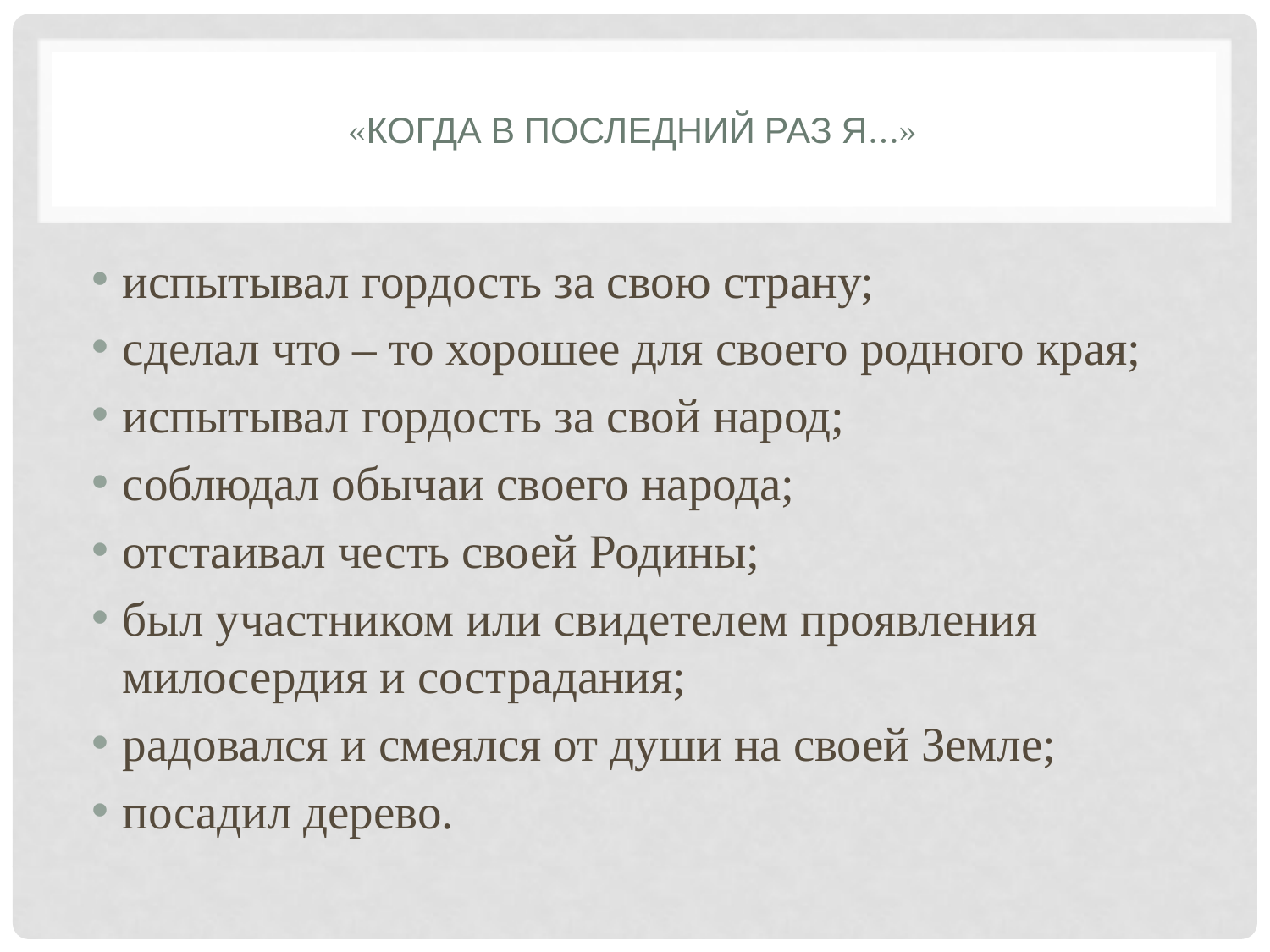

# «Когда в последний раз я…»
испытывал гордость за свою страну;
сделал что – то хорошее для своего родного края;
испытывал гордость за свой народ;
соблюдал обычаи своего народа;
отстаивал честь своей Родины;
был участником или свидетелем проявления милосердия и сострадания;
радовался и смеялся от души на своей Земле;
посадил дерево.